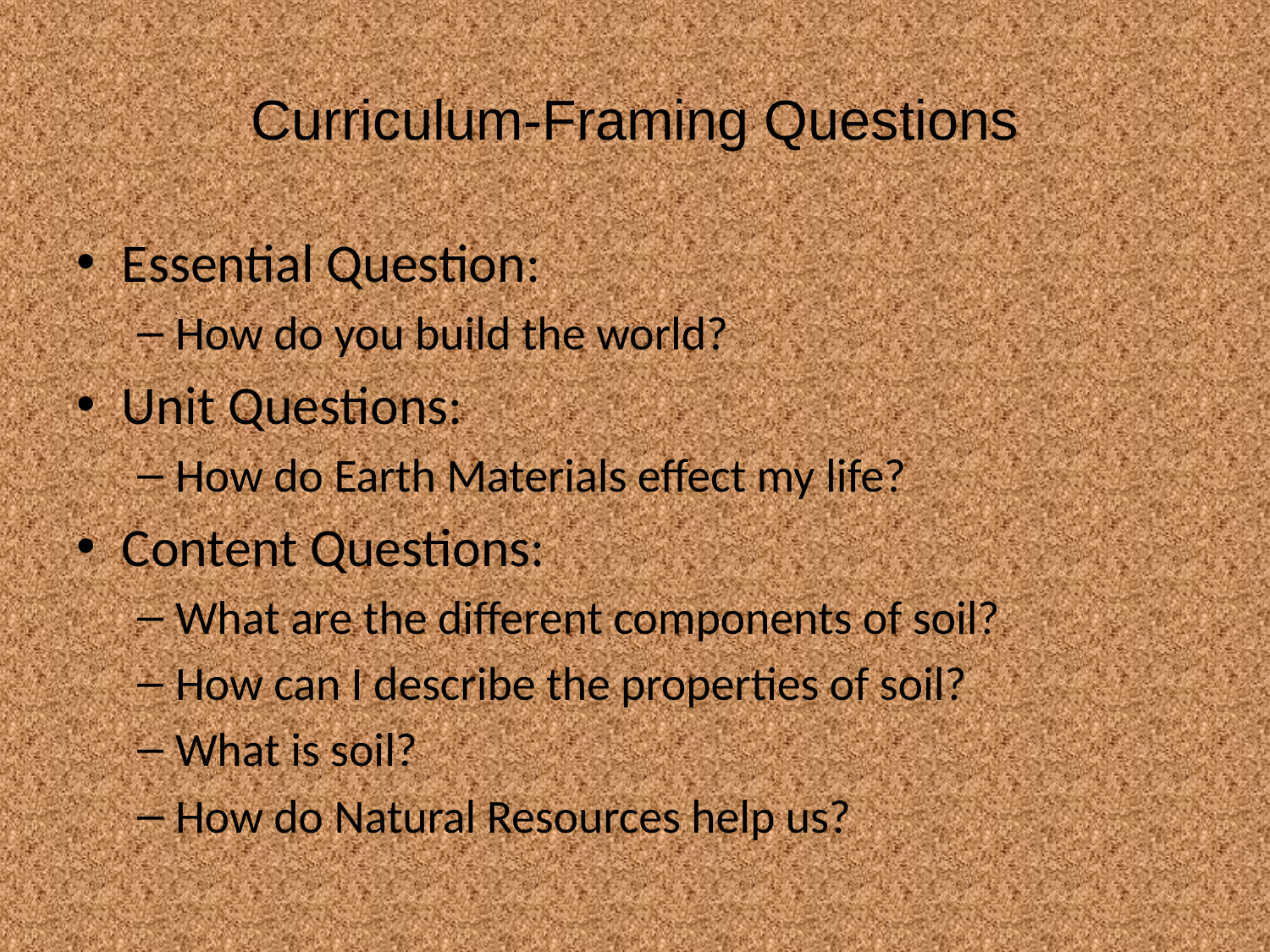

# Curriculum-Framing Questions
Essential Question:
How do you build the world?
Unit Questions:
How do Earth Materials effect my life?
Content Questions:
What are the different components of soil?
How can I describe the properties of soil?
What is soil?
How do Natural Resources help us?